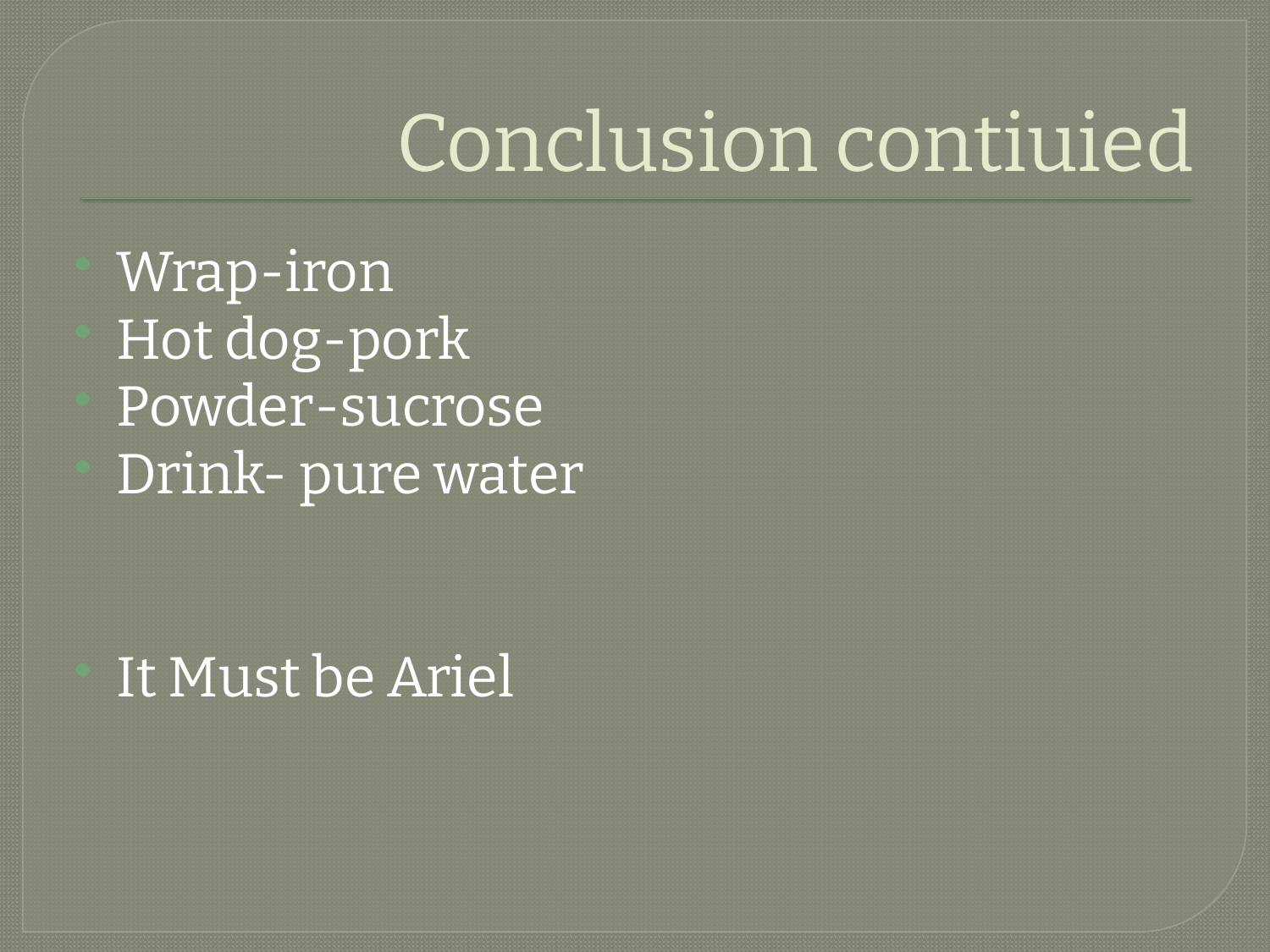

# Conclusion contiuied
Wrap-iron
Hot dog-pork
Powder-sucrose
Drink- pure water

It Must be Ariel